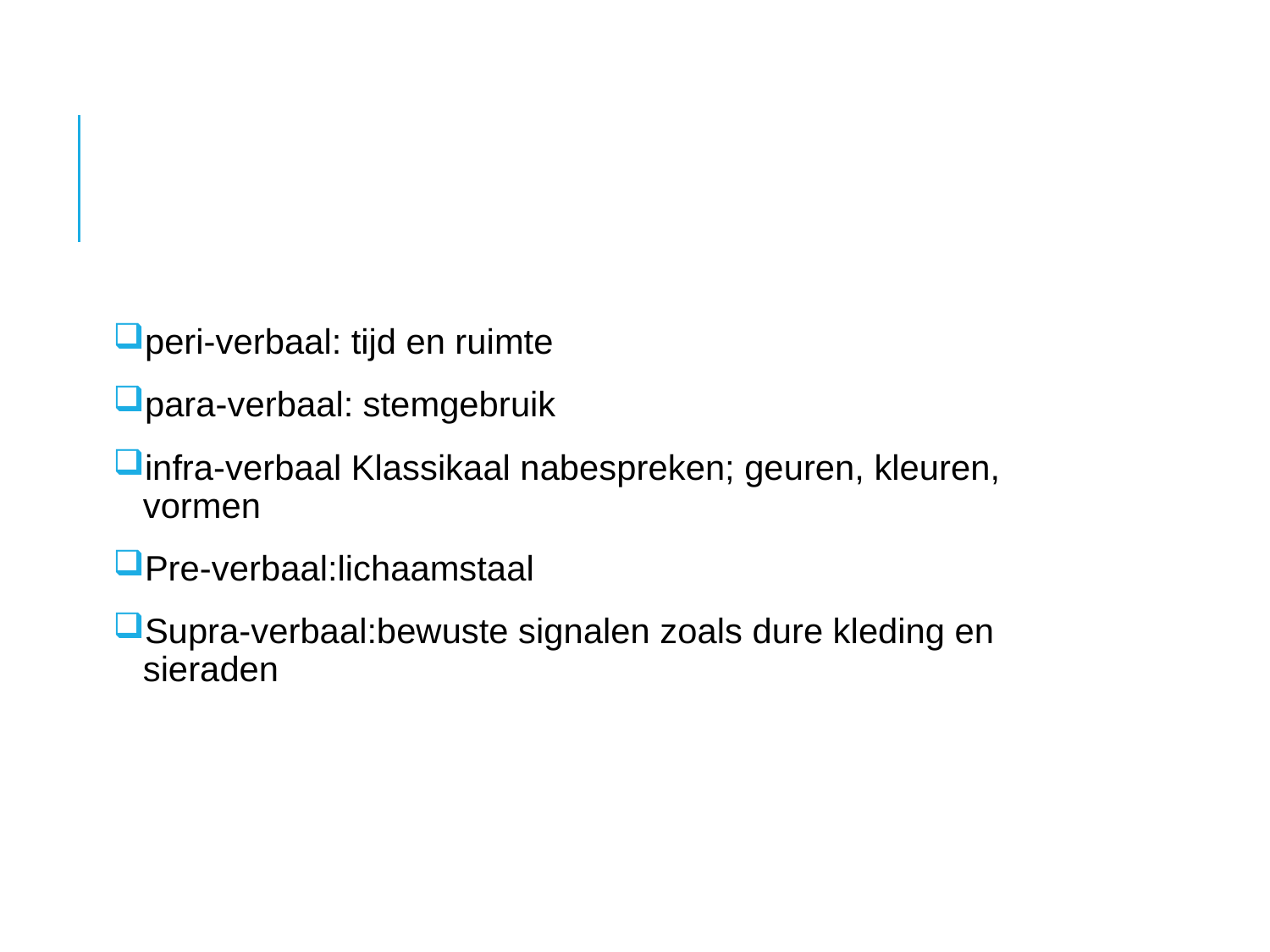

#
peri-verbaal: tijd en ruimte
para-verbaal: stemgebruik
infra-verbaal Klassikaal nabespreken; geuren, kleuren, vormen
Pre-verbaal:lichaamstaal
Supra-verbaal:bewuste signalen zoals dure kleding en sieraden